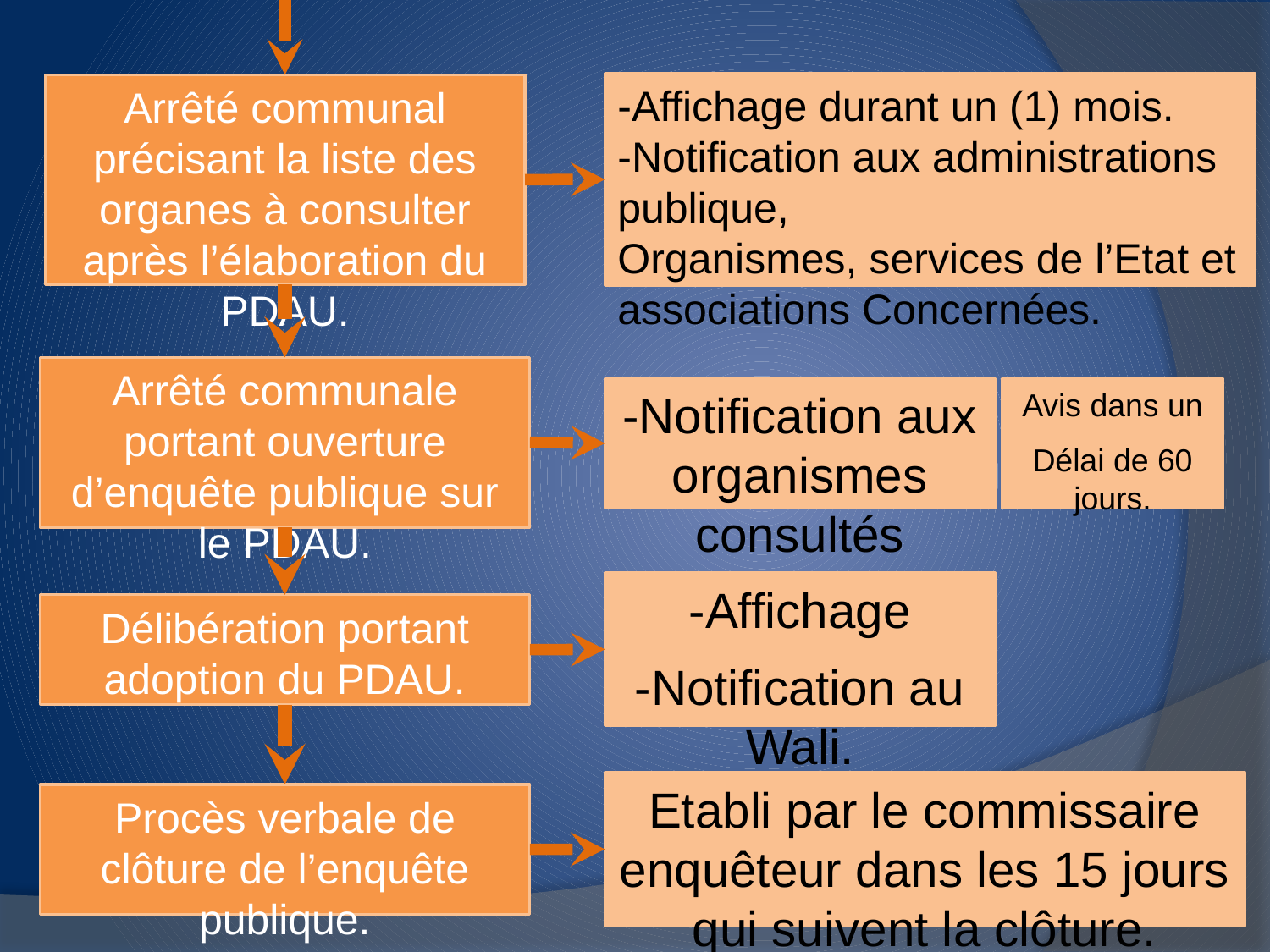

-Affichage durant un (1) mois.
-Notification aux administrations publique,
Organismes, services de l’Etat et associations Concernées.
Arrêté communal précisant la liste des organes à consulter après l’élaboration du PDAU.
Arrêté communale portant ouverture d’enquête publique sur le PDAU.
-Notification aux organismes consultés
Avis dans un
Délai de 60 jours.
-Affichage
-Notification au Wali.
Délibération portant adoption du PDAU.
Etabli par le commissaire enquêteur dans les 15 jours qui suivent la clôture.
.
Procès verbale de clôture de l’enquête publique.